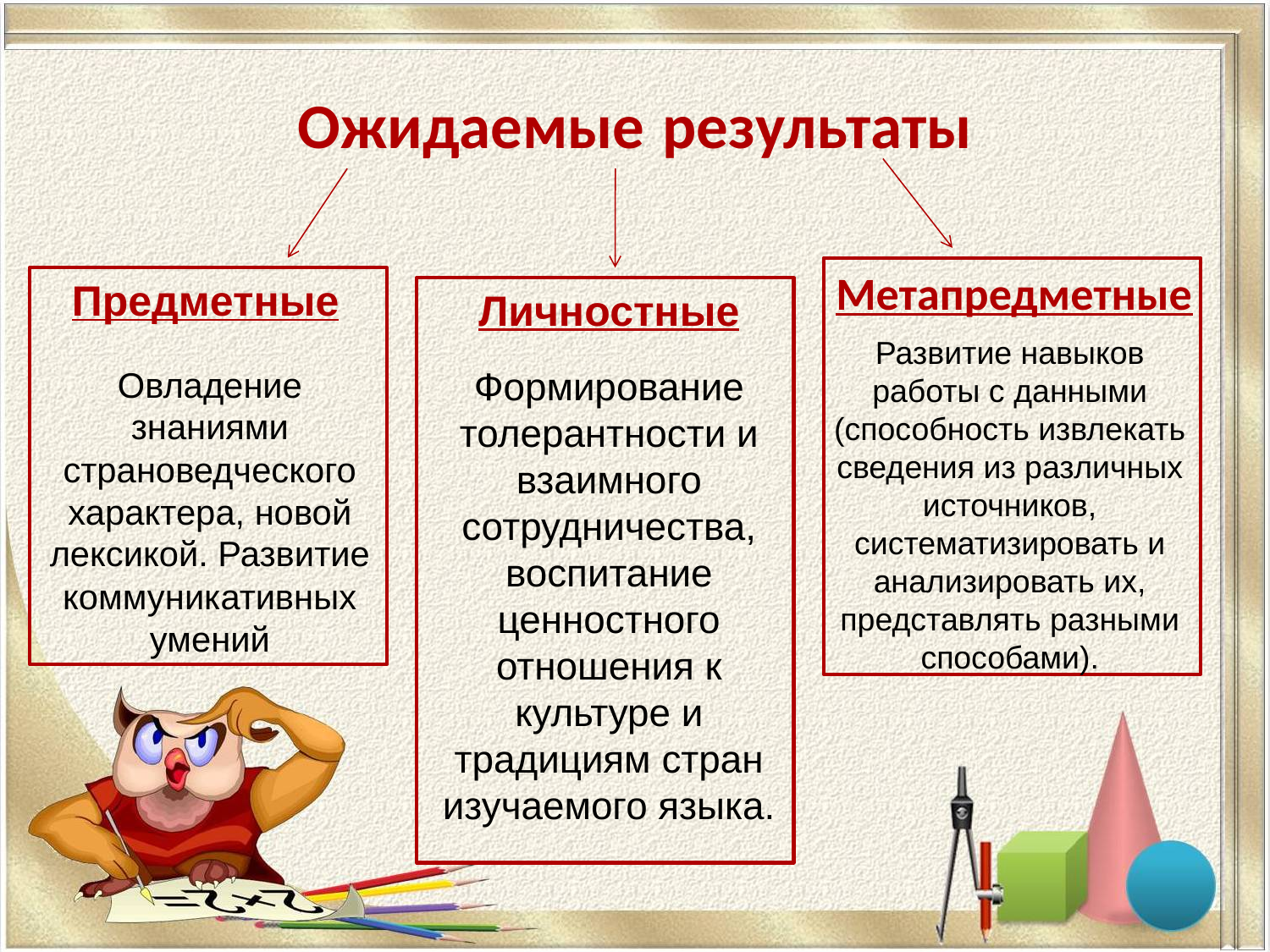

# Ожидаемые результаты
Метапредметные

Предметные

Личностные
Развитие навыков работы с данными (способность извлекать сведения из различных источников, систематизировать и анализировать их, представлять разными способами).
Овладение знаниями страноведческого характера, новой лексикой. Развитие коммуникативных умений
Формирование толерантности и взаимного сотрудничества, воспитание ценностного отношения к культуре и традициям стран изучаемого языка.